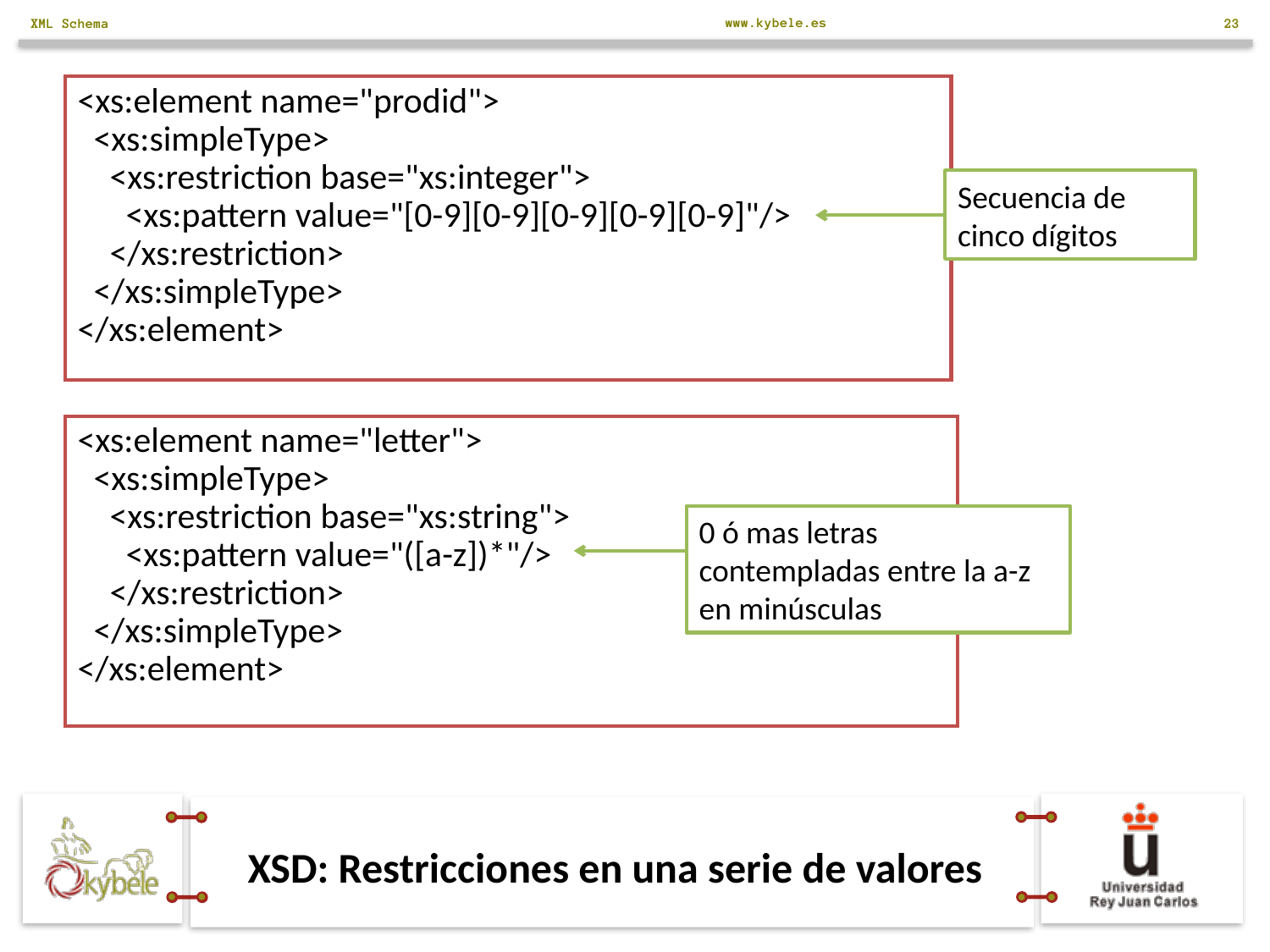

XML Schema
23
<xs:element name="prodid">
  <xs:simpleType>
    <xs:restriction base="xs:integer">
      <xs:pattern value="[0-9][0-9][0-9][0-9][0-9]"/>
    </xs:restriction>
  </xs:simpleType>
</xs:element>
Secuencia de cinco dígitos
<xs:element name="letter">
  <xs:simpleType>
    <xs:restriction base="xs:string">
      <xs:pattern value="([a-z])*"/>
    </xs:restriction>
  </xs:simpleType>
</xs:element>
0 ó mas letras contempladas entre la a-z en minúsculas
# XSD: Restricciones en una serie de valores